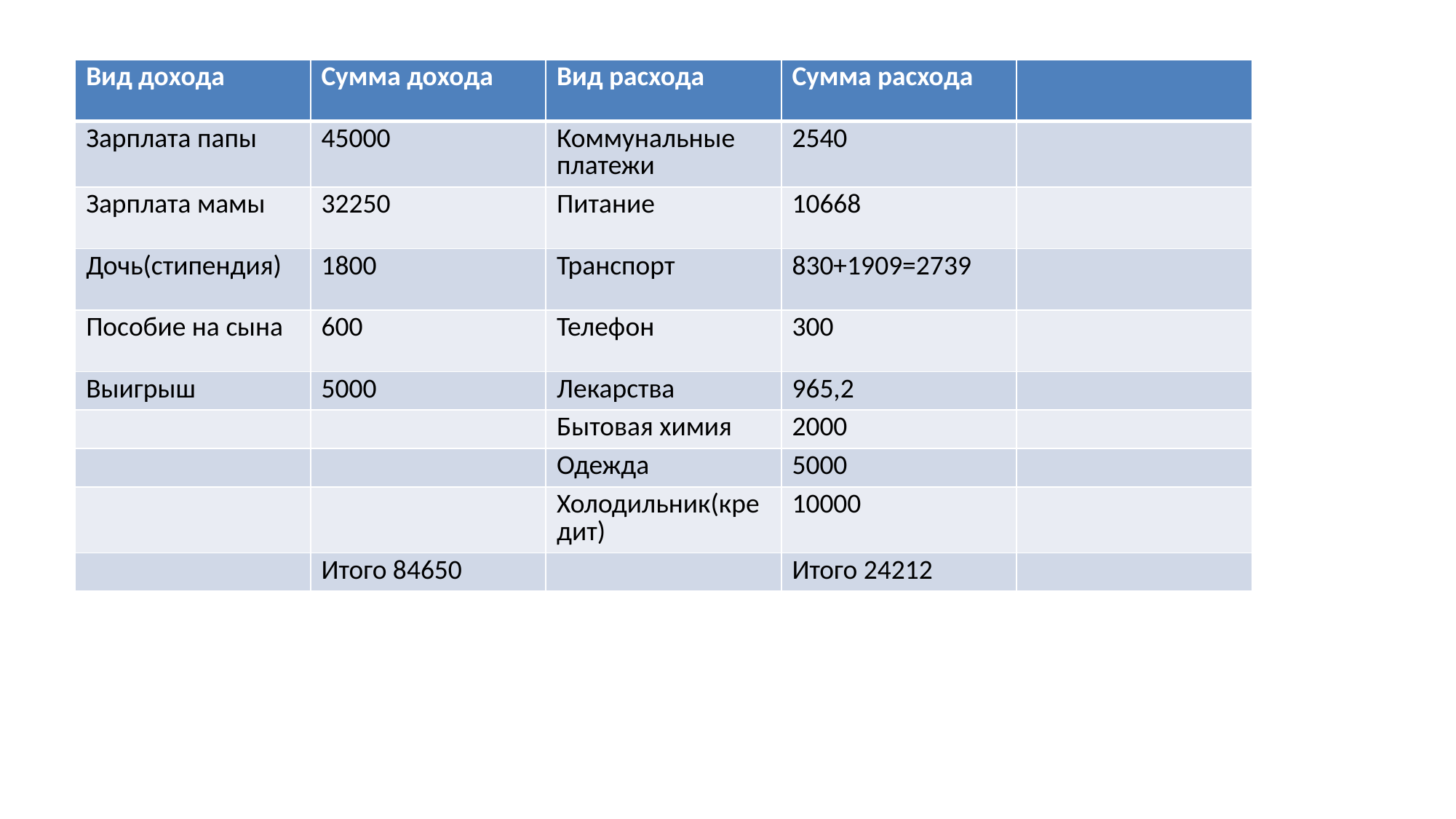

| Вид дохода | Сумма дохода | Вид расхода | Сумма расхода |  |
| --- | --- | --- | --- | --- |
| Зарплата папы | 45000 | Коммунальные платежи | 2540 |  |
| Зарплата мамы | 32250 | Питание | 10668 |  |
| Дочь(стипендия) | 1800 | Транспорт | 830+1909=2739 |  |
| Пособие на сына | 600 | Телефон | 300 |  |
| Выигрыш | 5000 | Лекарства | 965,2 |  |
|  |  | Бытовая химия | 2000 |  |
|  |  | Одежда | 5000 |  |
|  |  | Холодильник(кредит) | 10000 |  |
|  | Итого 84650 |  | Итого 24212 |  |